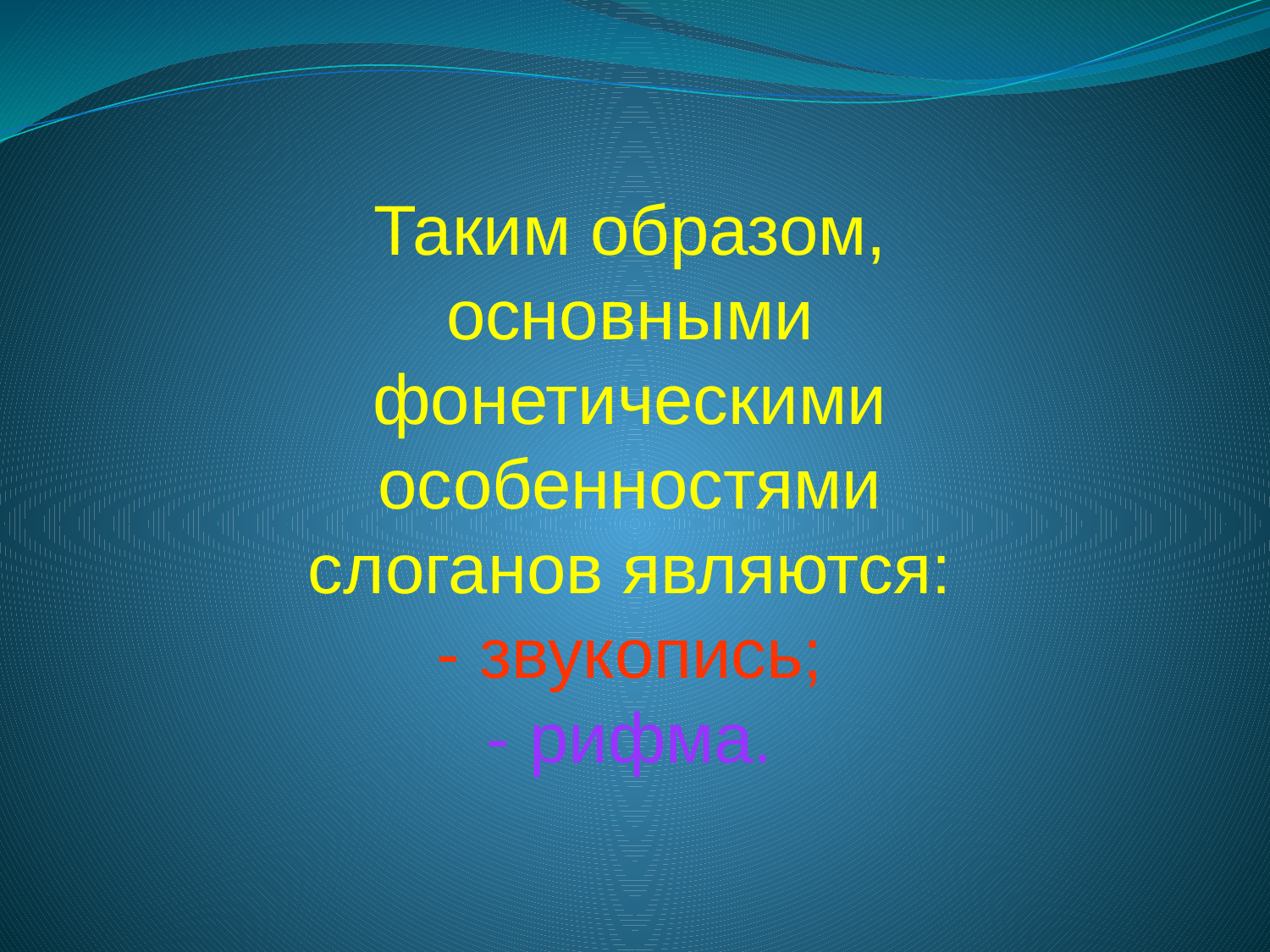

Таким образом, основными фонетическими особенностями слоганов являются:
- звукопись;
- рифма.